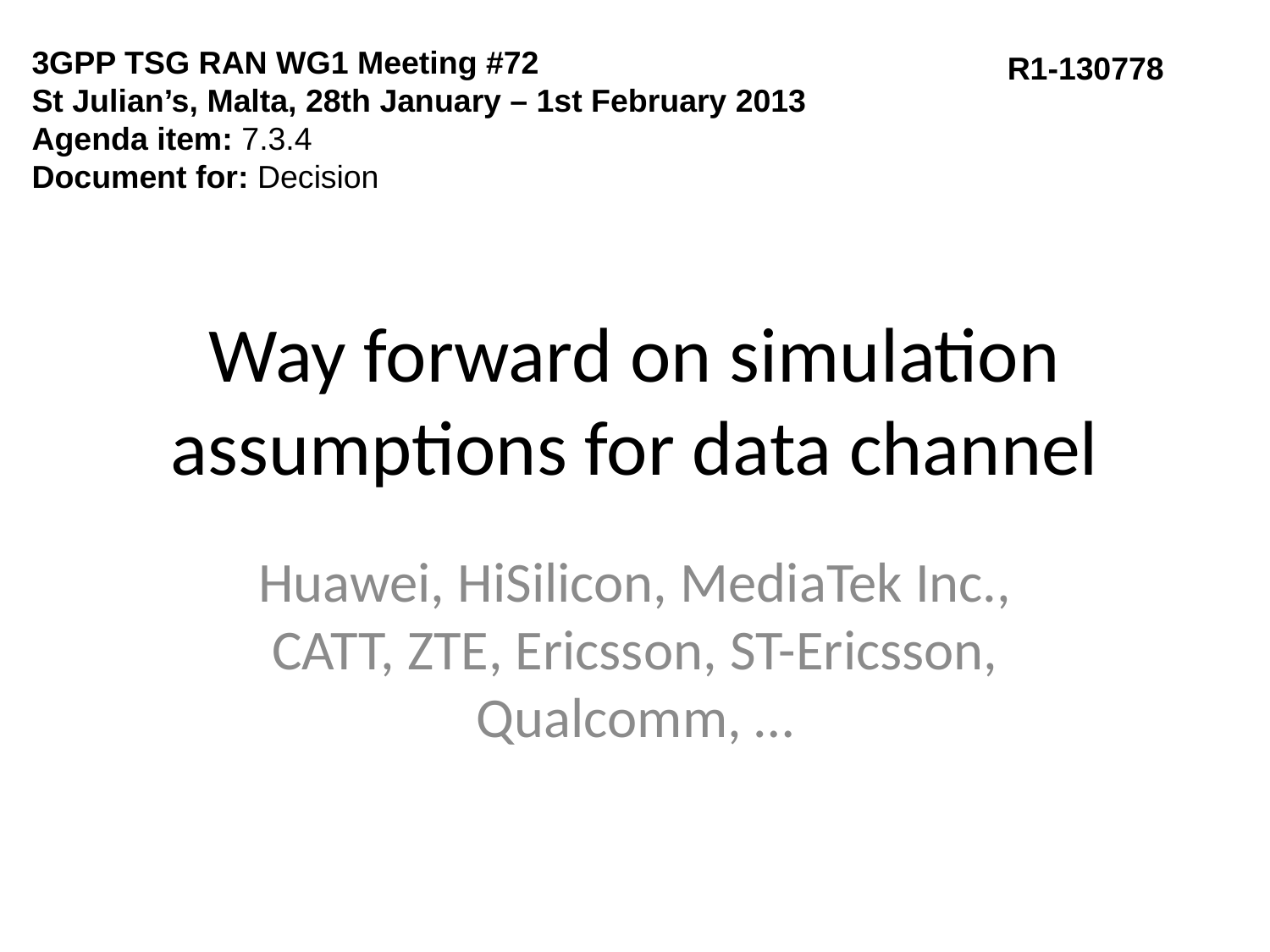

3GPP TSG RAN WG1 Meeting #72
St Julian’s, Malta, 28th January – 1st February 2013
Agenda item: 7.3.4
Document for: Decision
R1-130778

# Way forward on simulation assumptions for data channel
Huawei, HiSilicon, MediaTek Inc., CATT, ZTE, Ericsson, ST-Ericsson, Qualcomm, …